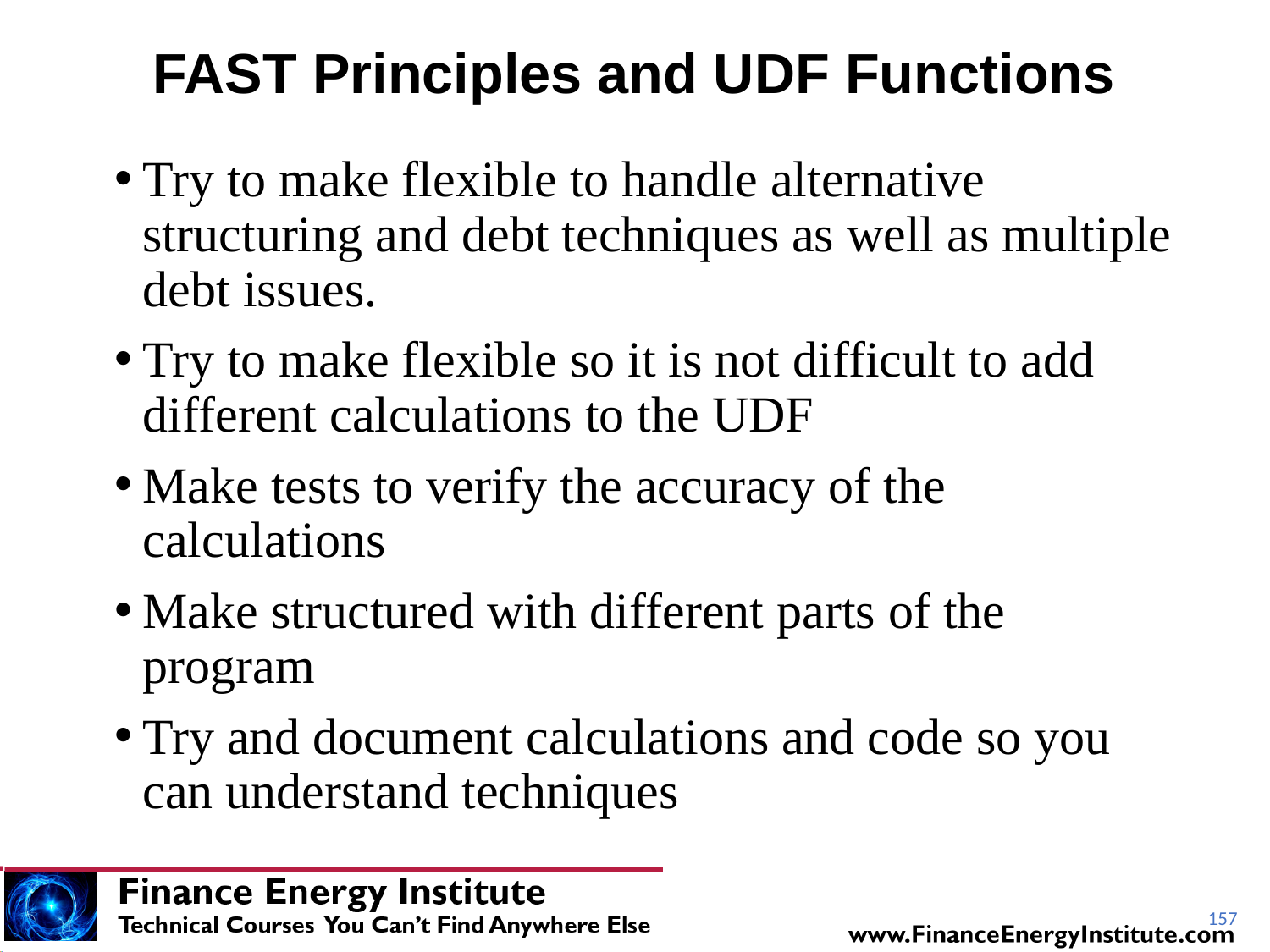

# FAST Principles and UDF Functions
Try to make flexible to handle alternative structuring and debt techniques as well as multiple debt issues.
Try to make flexible so it is not difficult to add different calculations to the UDF
Make tests to verify the accuracy of the calculations
Make structured with different parts of the program
Try and document calculations and code so you can understand techniques
157